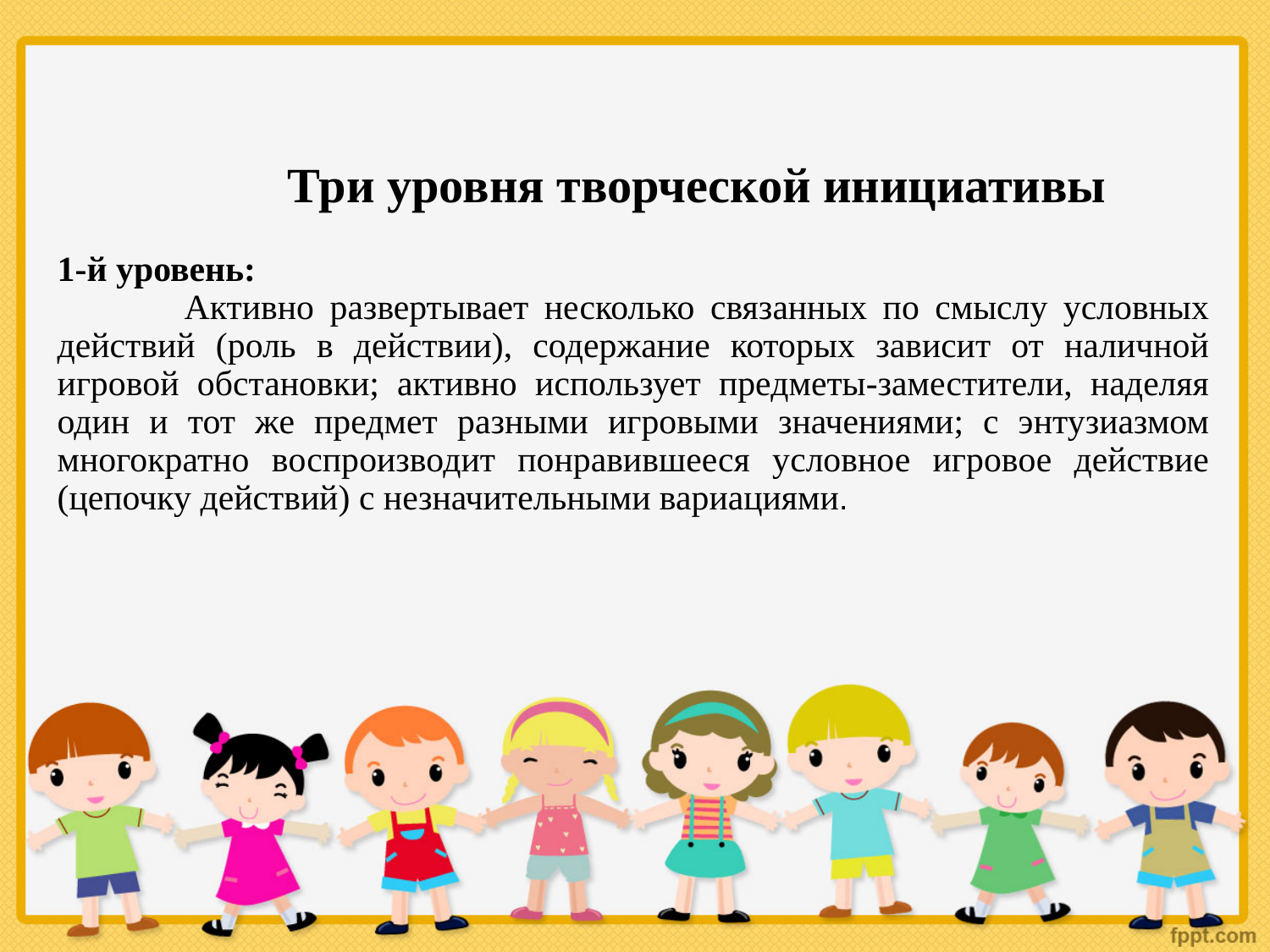

Три уровня творческой инициативы

1-й уровень:
	Активно развертывает несколько связанных по смыслу условных действий (роль в действии), содержание которых зависит от наличной игровой обстановки; активно использует предметы-заместители, наделяя один и тот же предмет разными игровыми значениями; с энтузиазмом многократно воспроизводит понравившееся условное игровое действие (цепочку действий) с незначительными вариациями.